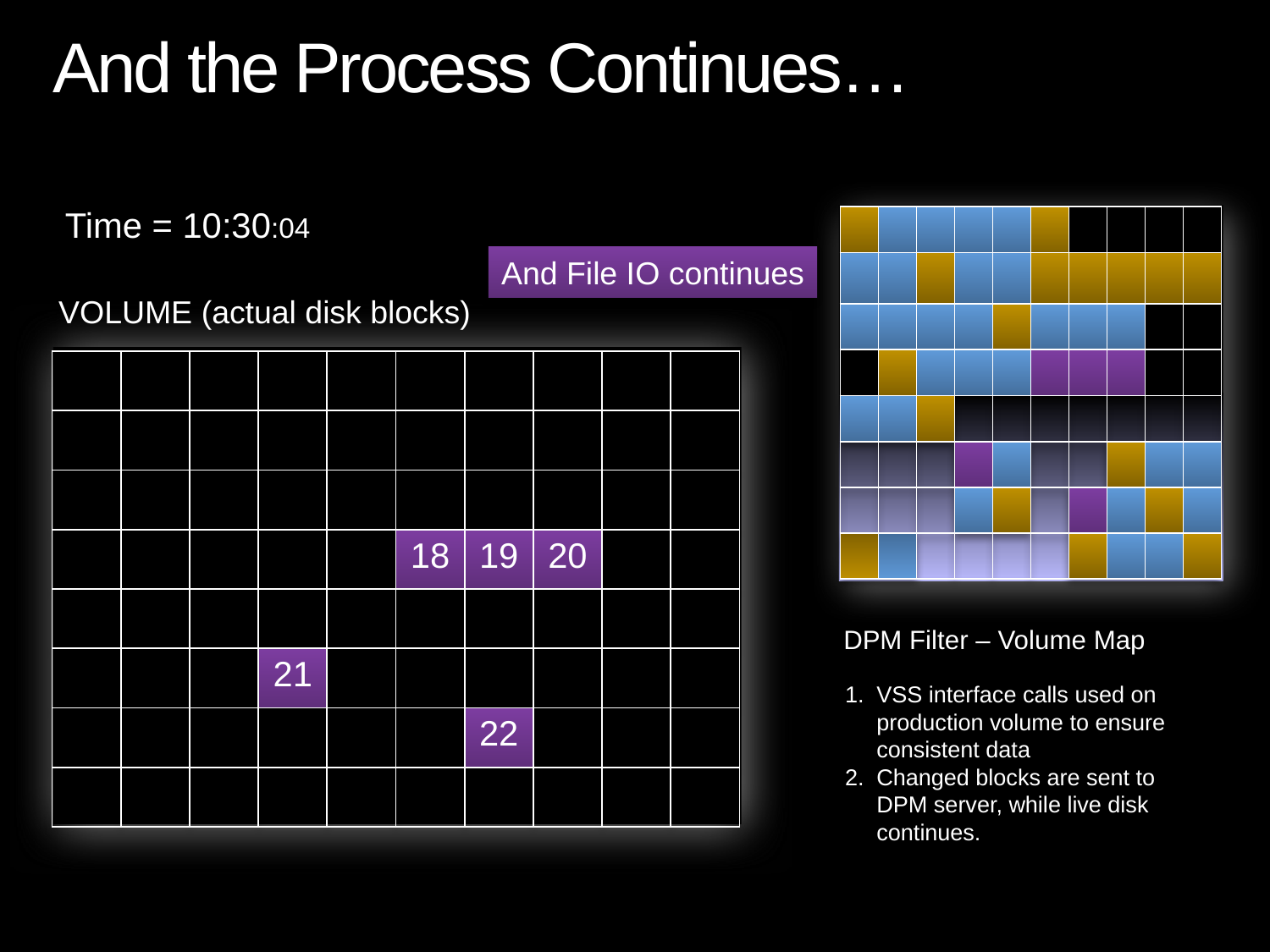

# And the Process Continues…
Time = 10:30:04

|  |  |  |  |  |  |  |  |  |  |
| --- | --- | --- | --- | --- | --- | --- | --- | --- | --- |
|  |  |  |  |  |  |  |  |  |  |
|  |  |  |  |  |  |  |  |  |  |
|  |  |  |  |  |  |  |  |  |  |
|  |  |  |  |  |  |  |  |  |  |
|  |  |  |  |  |  |  |  |  |  |
|  |  |  |  |  |  |  |  |  |  |
|  |  |  |  |  |  |  |  |  |  |
And File IO continues
VOLUME (actual disk blocks)

|  |  |  |  |  |  |  |  |  |  |
| --- | --- | --- | --- | --- | --- | --- | --- | --- | --- |
|  |  |  |  |  |  |  |  |  |  |
|  |  |  |  |  |  |  |  |  |  |
|  |  |  |  |  | 18 | 19 | 20 |  |  |
|  |  |  |  |  |  |  |  |  |  |
|  |  |  | 21 |  |  |  |  |  |  |
|  |  |  |  |  |  | 22 |  |  |  |
|  |  |  |  |  |  |  |  |  |  |
DPM Filter – Volume Map
VSS interface calls used on production volume to ensure consistent data
Changed blocks are sent to DPM server, while live disk continues.